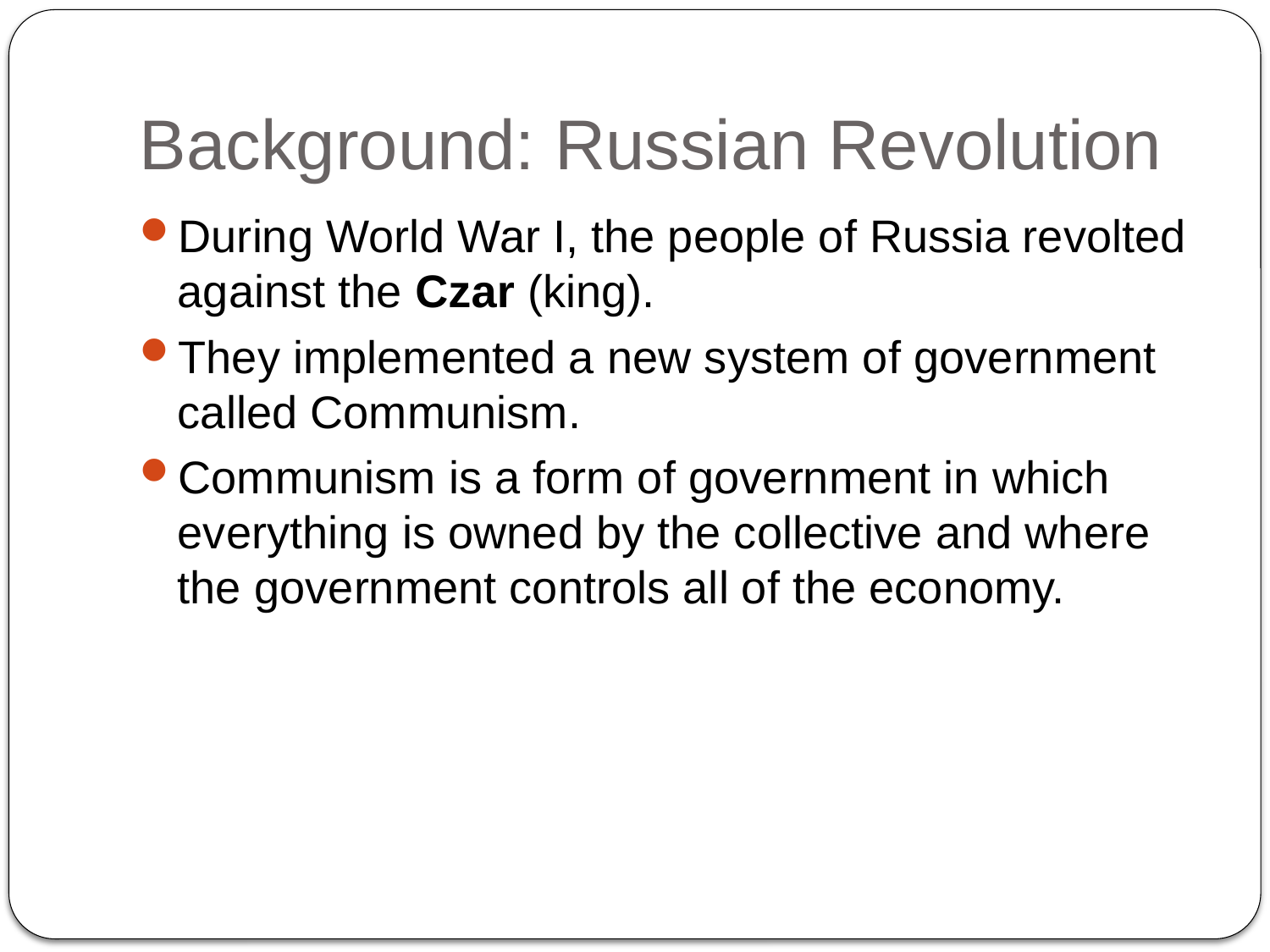

# Background: Russian Revolution
During World War I, the people of Russia revolted against the Czar (king).
They implemented a new system of government called Communism.
Communism is a form of government in which everything is owned by the collective and where the government controls all of the economy.